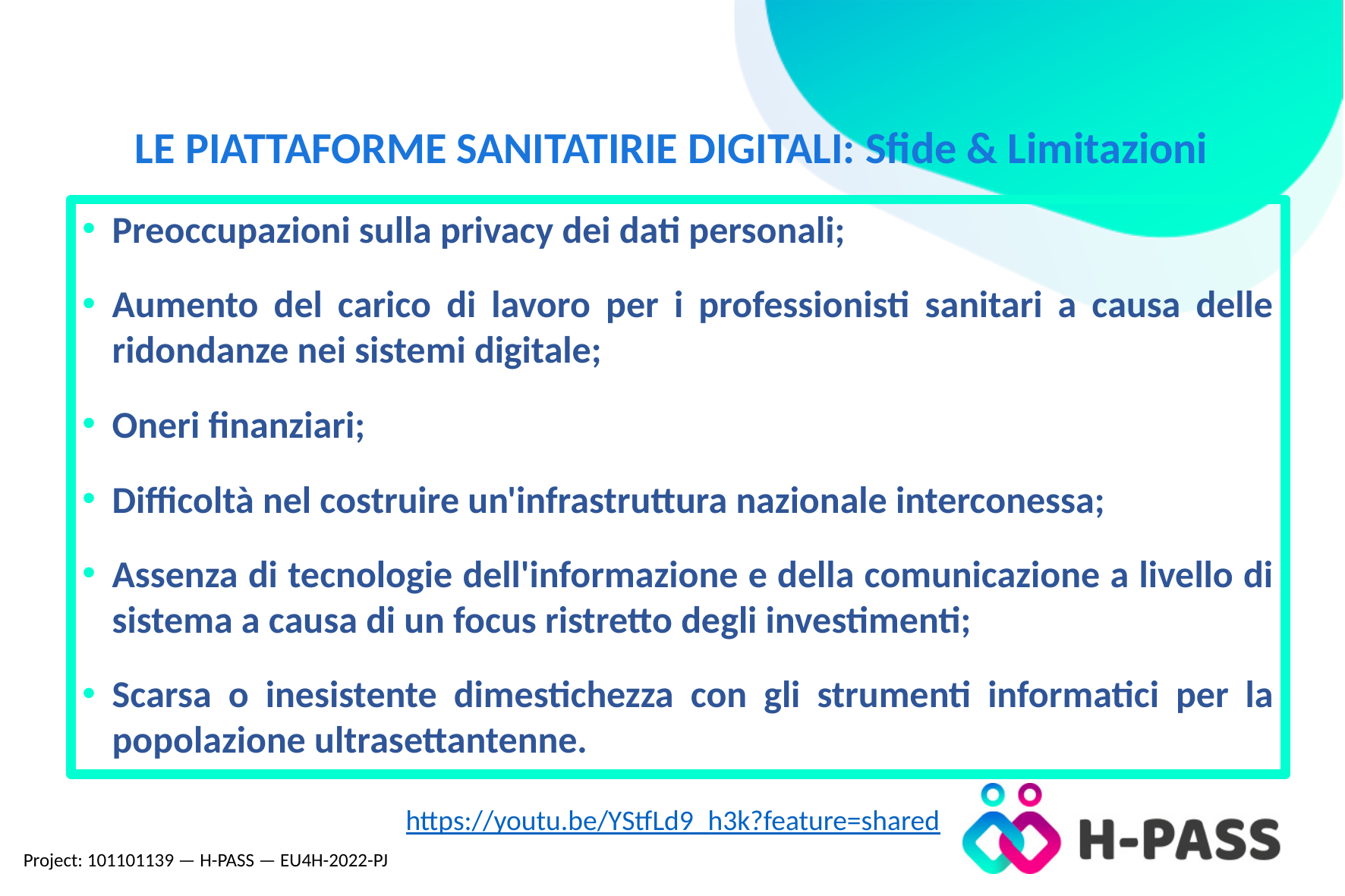

LE PIATTAFORME SANITATIRIE DIGITALI: Sfide & Limitazioni
Preoccupazioni sulla privacy dei dati personali;
Aumento del carico di lavoro per i professionisti sanitari a causa delle ridondanze nei sistemi digitale;
Oneri finanziari;
Difficoltà nel costruire un'infrastruttura nazionale interconessa;
Assenza di tecnologie dell'informazione e della comunicazione a livello di sistema a causa di un focus ristretto degli investimenti;
Scarsa o inesistente dimestichezza con gli strumenti informatici per la popolazione ultrasettantenne.
https://youtu.be/YStfLd9_h3k?feature=shared
Project: 101101139 — H-PASS — EU4H-2022-PJ